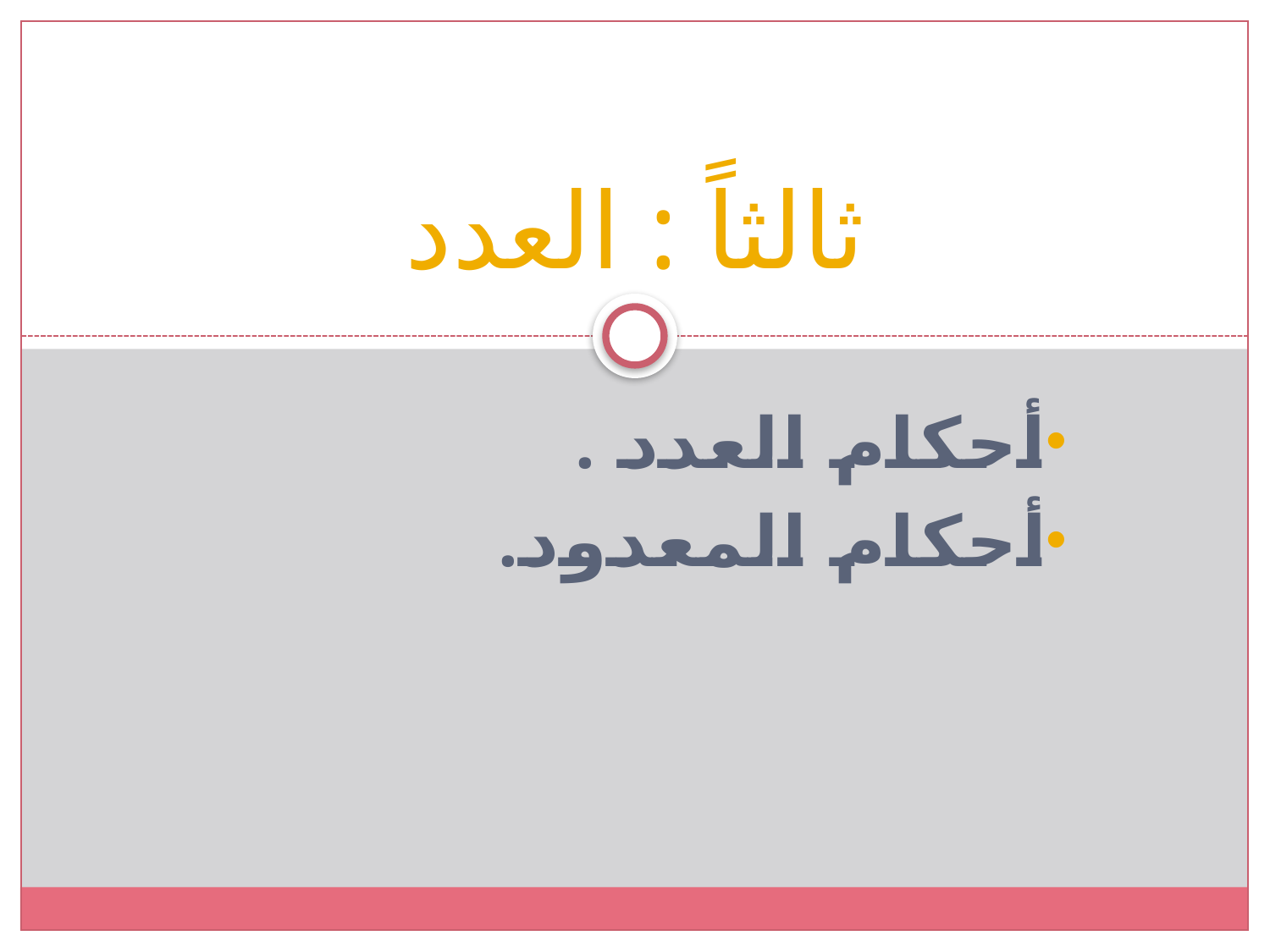

# ثالثاً : العدد
أحكام العدد .
أحكام المعدود.